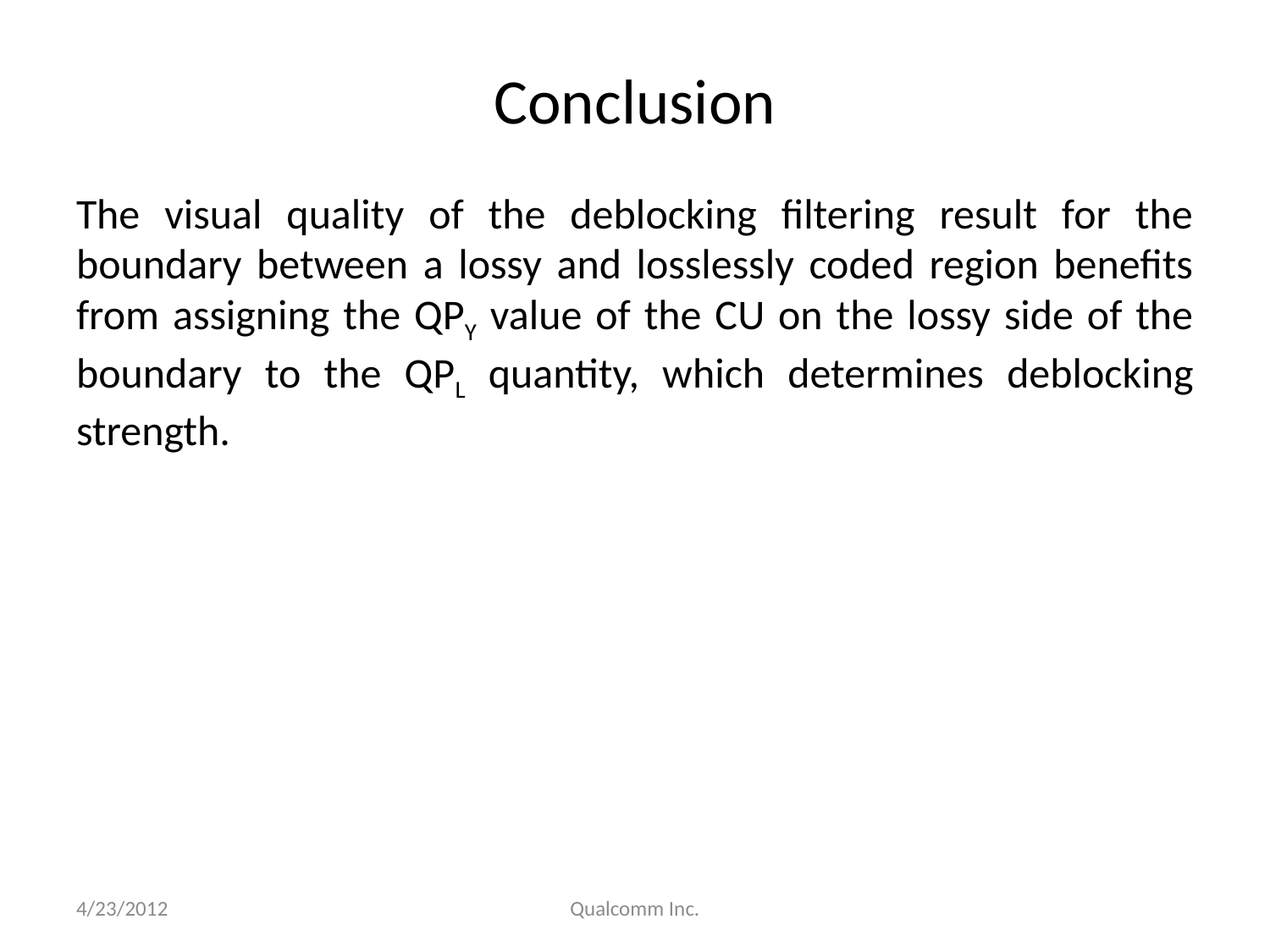

# Conclusion
The visual quality of the deblocking filtering result for the boundary between a lossy and losslessly coded region benefits from assigning the QPY value of the CU on the lossy side of the boundary to the QPL quantity, which determines deblocking strength.
4/23/2012
Qualcomm Inc.